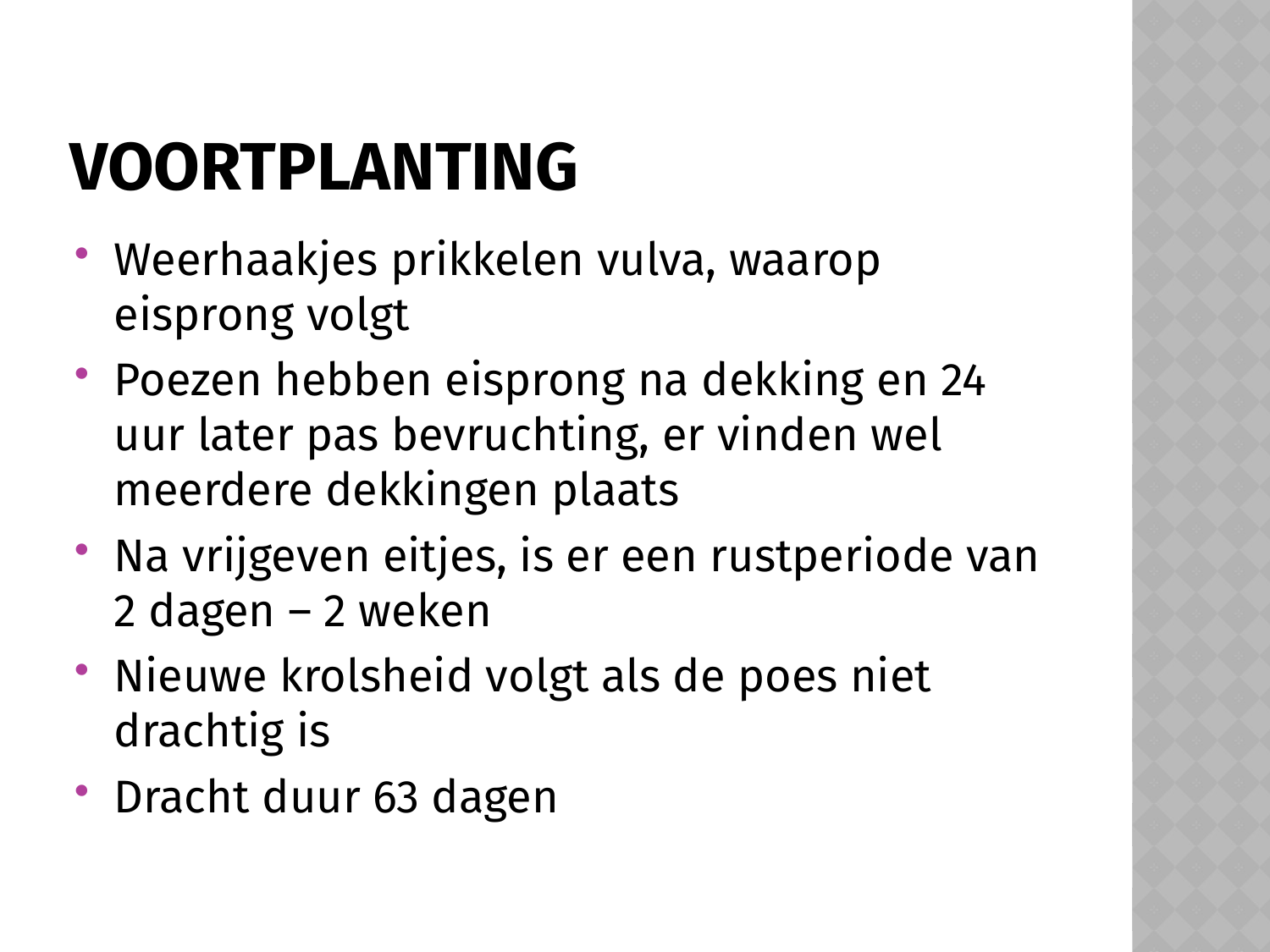

# voortplanting
Weerhaakjes prikkelen vulva, waarop eisprong volgt
Poezen hebben eisprong na dekking en 24 uur later pas bevruchting, er vinden wel meerdere dekkingen plaats
Na vrijgeven eitjes, is er een rustperiode van 2 dagen – 2 weken
Nieuwe krolsheid volgt als de poes niet drachtig is
Dracht duur 63 dagen